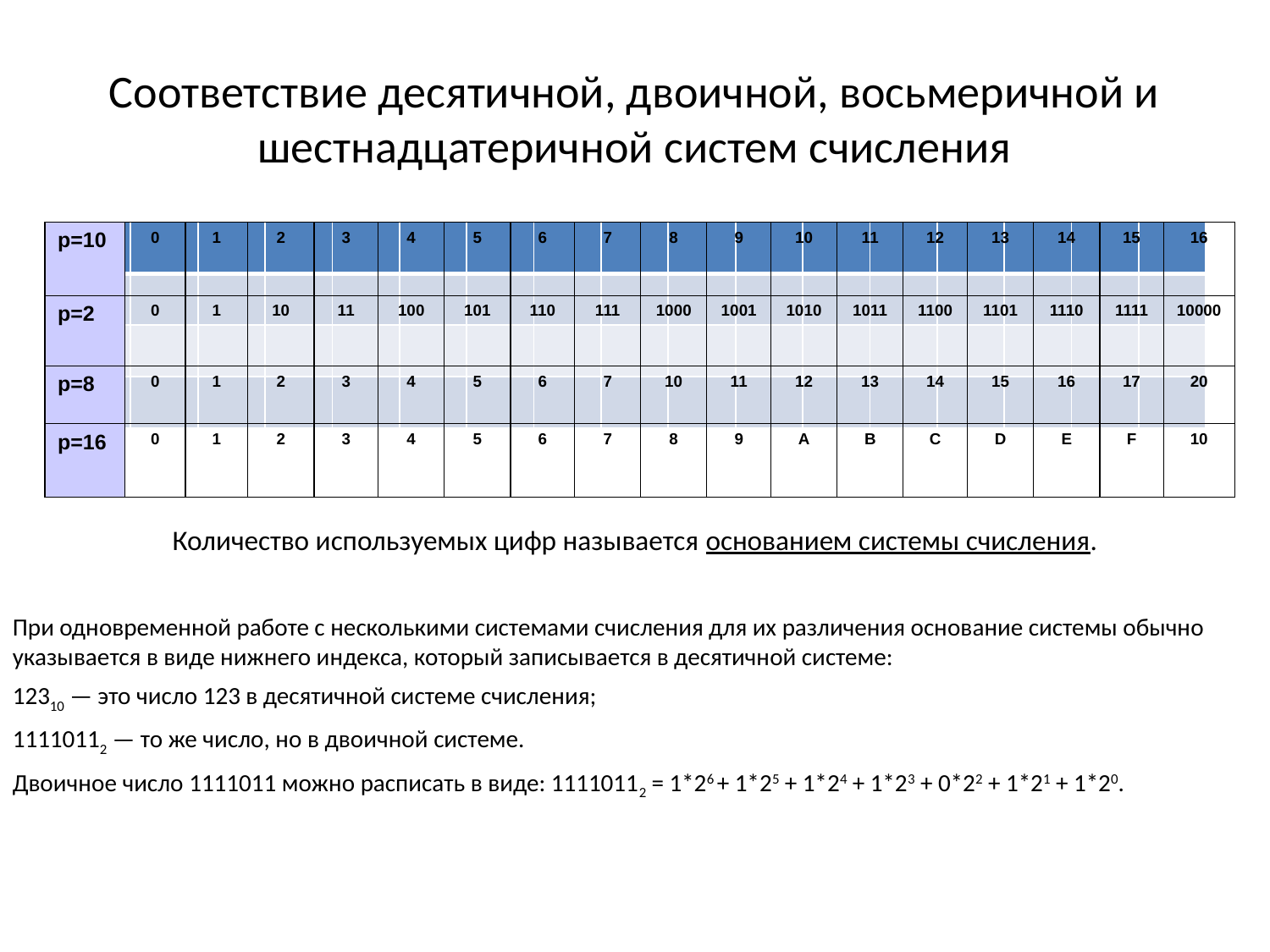

# Соответствие десятичной, двоичной, восьмеричной и шестнадцатеричной систем счисления
| p=10 | 0 | 1 | 2 | 3 | 4 | 5 | 6 | 7 | 8 | 9 | 10 | 11 | 12 | 13 | 14 | 15 | 16 |
| --- | --- | --- | --- | --- | --- | --- | --- | --- | --- | --- | --- | --- | --- | --- | --- | --- | --- |
| p=2 | 0 | 1 | 10 | 11 | 100 | 101 | 110 | 111 | 1000 | 1001 | 1010 | 1011 | 1100 | 1101 | 1110 | 1111 | 10000 |
| p=8 | 0 | 1 | 2 | 3 | 4 | 5 | 6 | 7 | 10 | 11 | 12 | 13 | 14 | 15 | 16 | 17 | 20 |
| p=16 | 0 | 1 | 2 | 3 | 4 | 5 | 6 | 7 | 8 | 9 | A | B | C | D | E | F | 10 |
|  |  |  |  |  |  |  |  |  |  |  |  |  |  |  |  |  |
| --- | --- | --- | --- | --- | --- | --- | --- | --- | --- | --- | --- | --- | --- | --- | --- | --- |
|  |  |  |  |  |  |  |  |  |  |  |  |  |  |  |  |  |
|  |  |  |  |  |  |  |  |  |  |  |  |  |  |  |  |  |
|  |  |  |  |  |  |  |  |  |  |  |  |  |  |  |  |  |
Количество используемых цифр называется основанием системы счисления.

При одновременной работе с несколькими системами счисления для их различения основание системы обычно указывается в виде нижнего индекса, который записывается в десятичной системе:
12310 — это число 123 в десятичной системе счисления;
11110112 — то же число, но в двоичной системе.
Двоичное число 1111011 можно расписать в виде: 11110112 = 1*26 + 1*25 + 1*24 + 1*23 + 0*22 + 1*21 + 1*20.